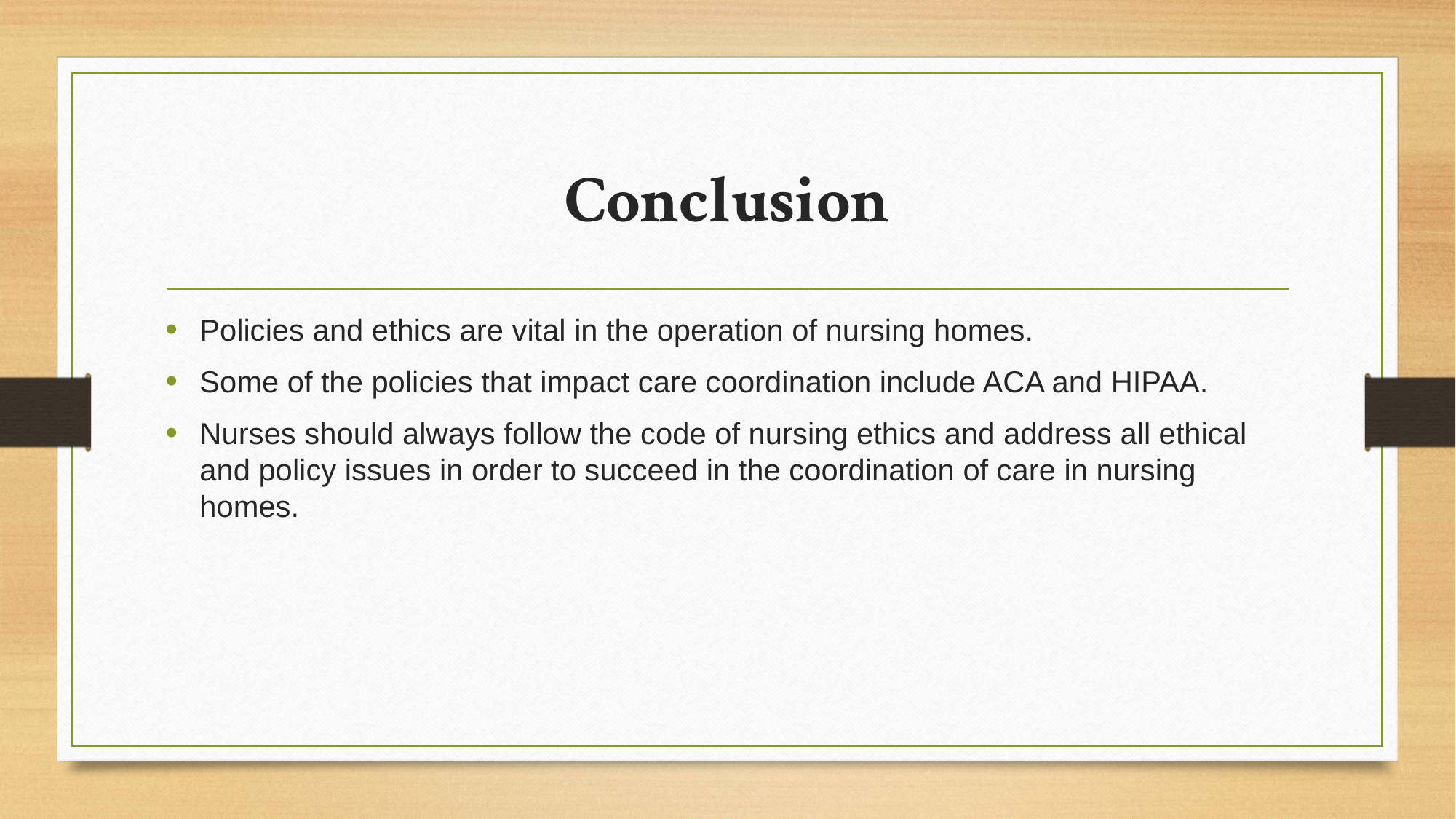

# Conclusion
Policies and ethics are vital in the operation of nursing homes.
Some of the policies that impact care coordination include ACA and HIPAA.
Nurses should always follow the code of nursing ethics and address all ethical and policy issues in order to succeed in the coordination of care in nursing homes.